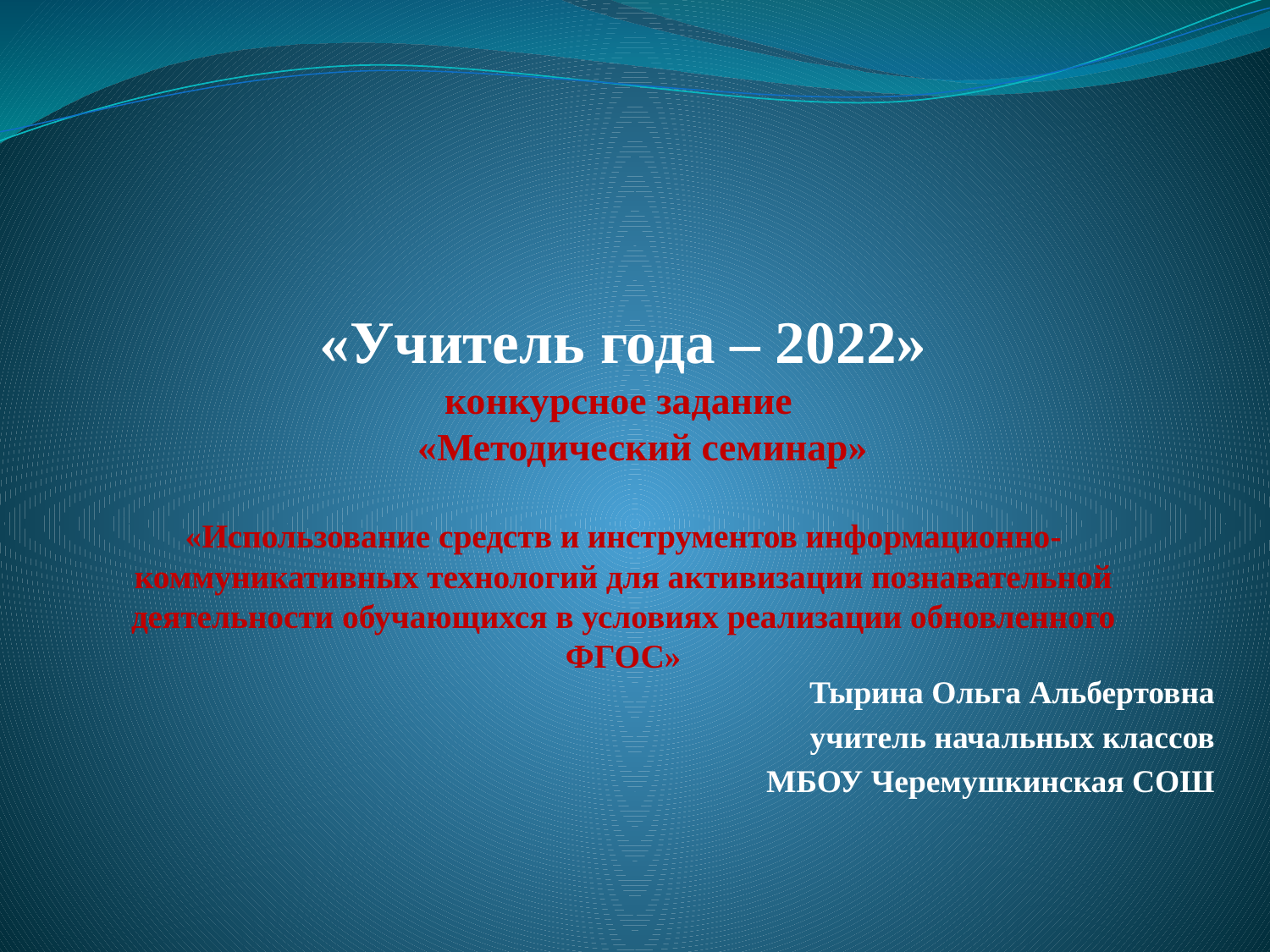

# «Учитель года – 2022» конкурсное задание «Методический семинар» «Использование средств и инструментов информационно-коммуникативных технологий для активизации познавательной деятельности обучающихся в условиях реализации обновленного ФГОС»
Тырина Ольга Альбертовна
учитель начальных классов
 МБОУ Черемушкинская СОШ